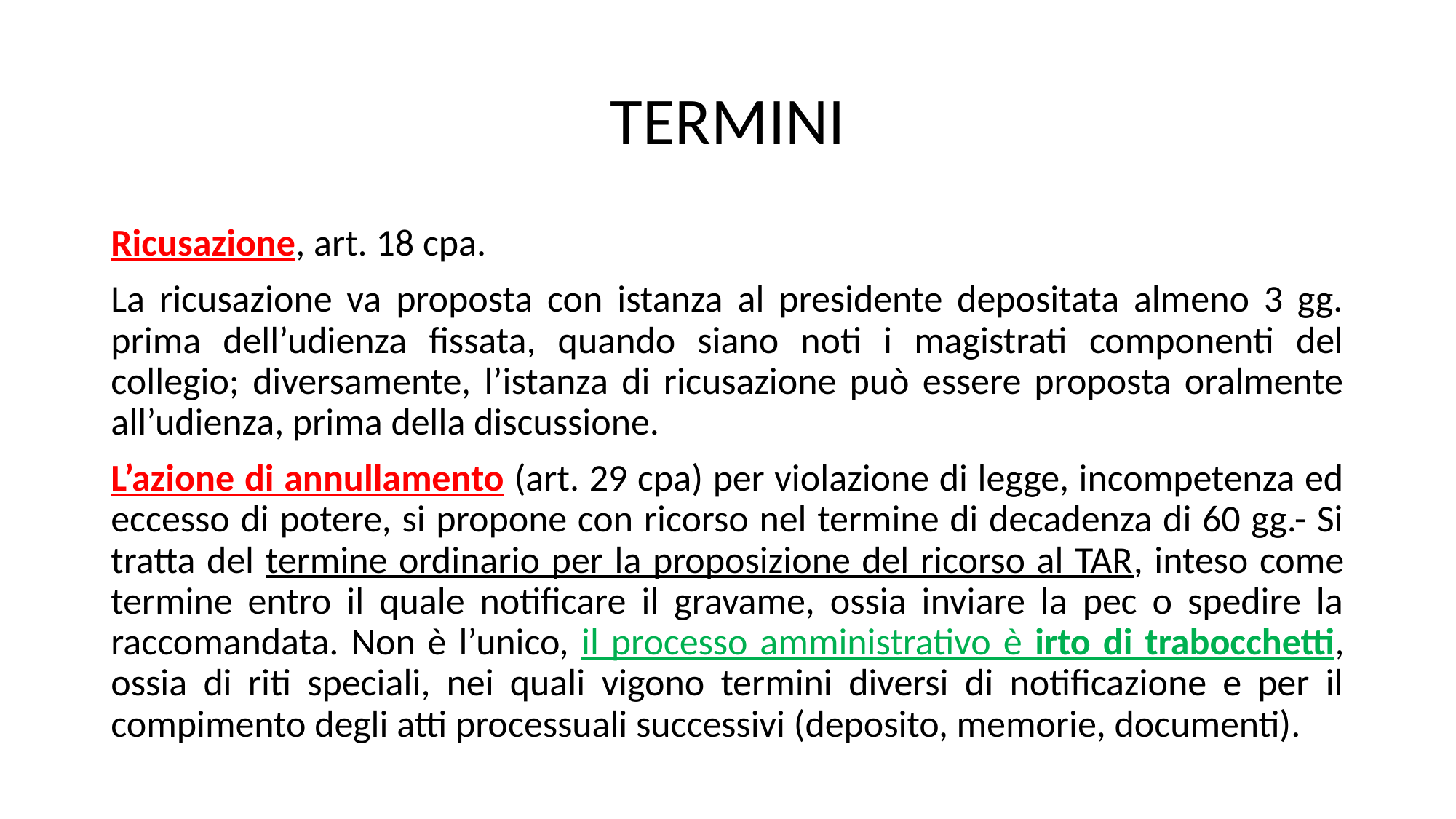

# TERMINI
Ricusazione, art. 18 cpa.
La ricusazione va proposta con istanza al presidente depositata almeno 3 gg. prima dell’udienza fissata, quando siano noti i magistrati componenti del collegio; diversamente, l’istanza di ricusazione può essere proposta oralmente all’udienza, prima della discussione.
L’azione di annullamento (art. 29 cpa) per violazione di legge, incompetenza ed eccesso di potere, si propone con ricorso nel termine di decadenza di 60 gg.- Si tratta del termine ordinario per la proposizione del ricorso al TAR, inteso come termine entro il quale notificare il gravame, ossia inviare la pec o spedire la raccomandata. Non è l’unico, il processo amministrativo è irto di trabocchetti, ossia di riti speciali, nei quali vigono termini diversi di notificazione e per il compimento degli atti processuali successivi (deposito, memorie, documenti).